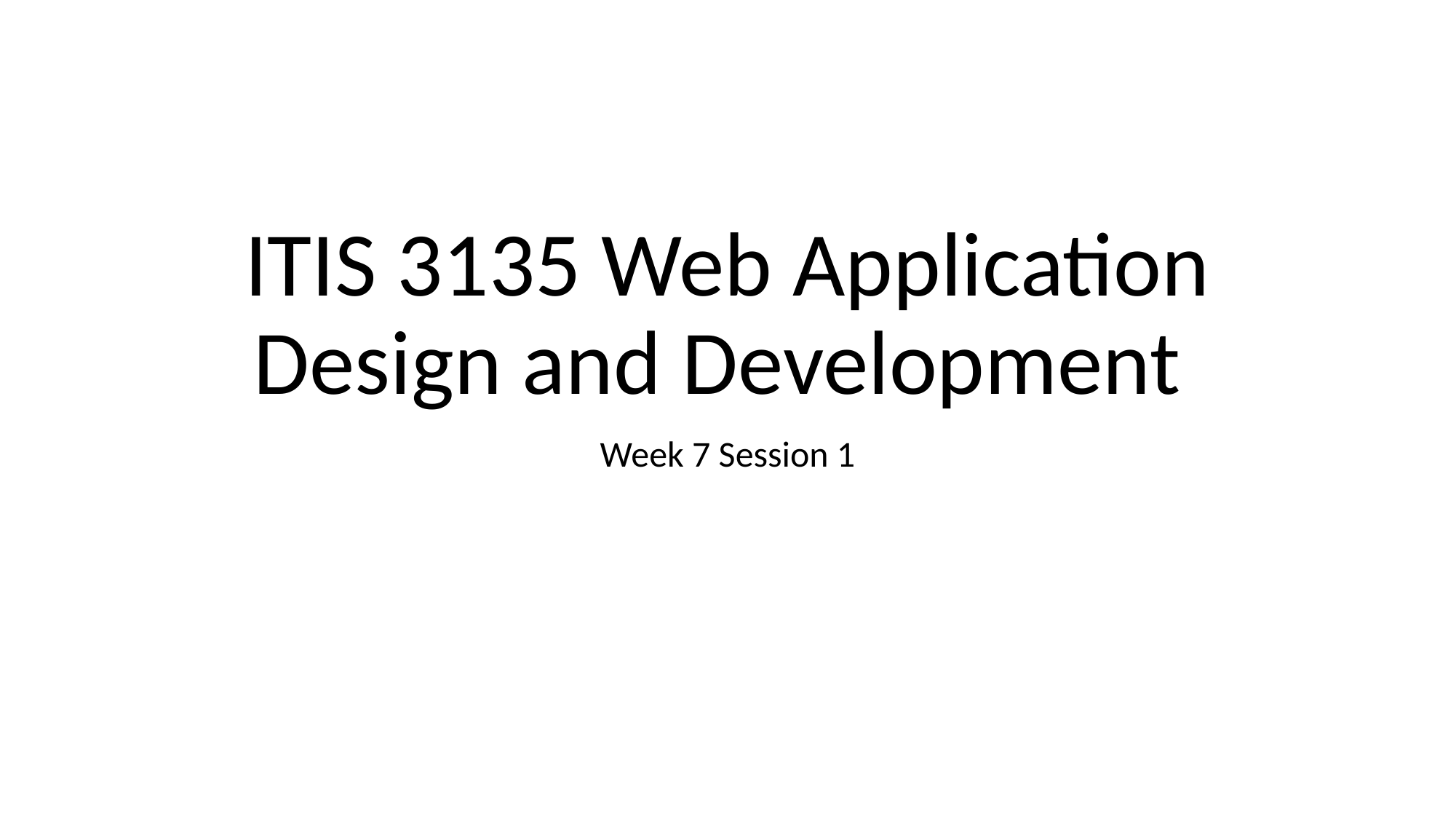

# ITIS 3135 Web Application Design and Development
Week 7 Session 1